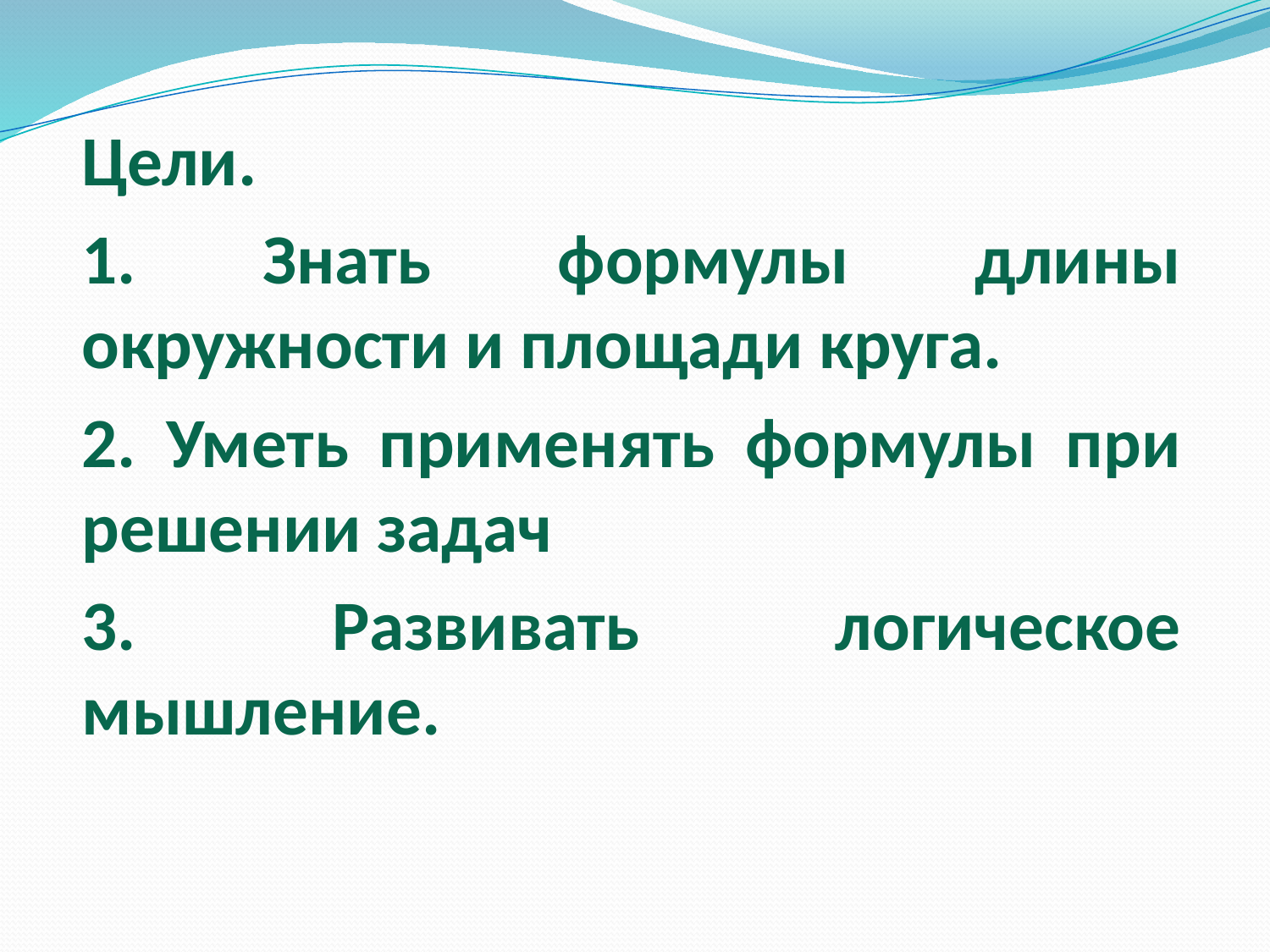

Цели.
1. Знать формулы длины окружности и площади круга.
2. Уметь применять формулы при решении задач
3. Развивать логическое мышление.